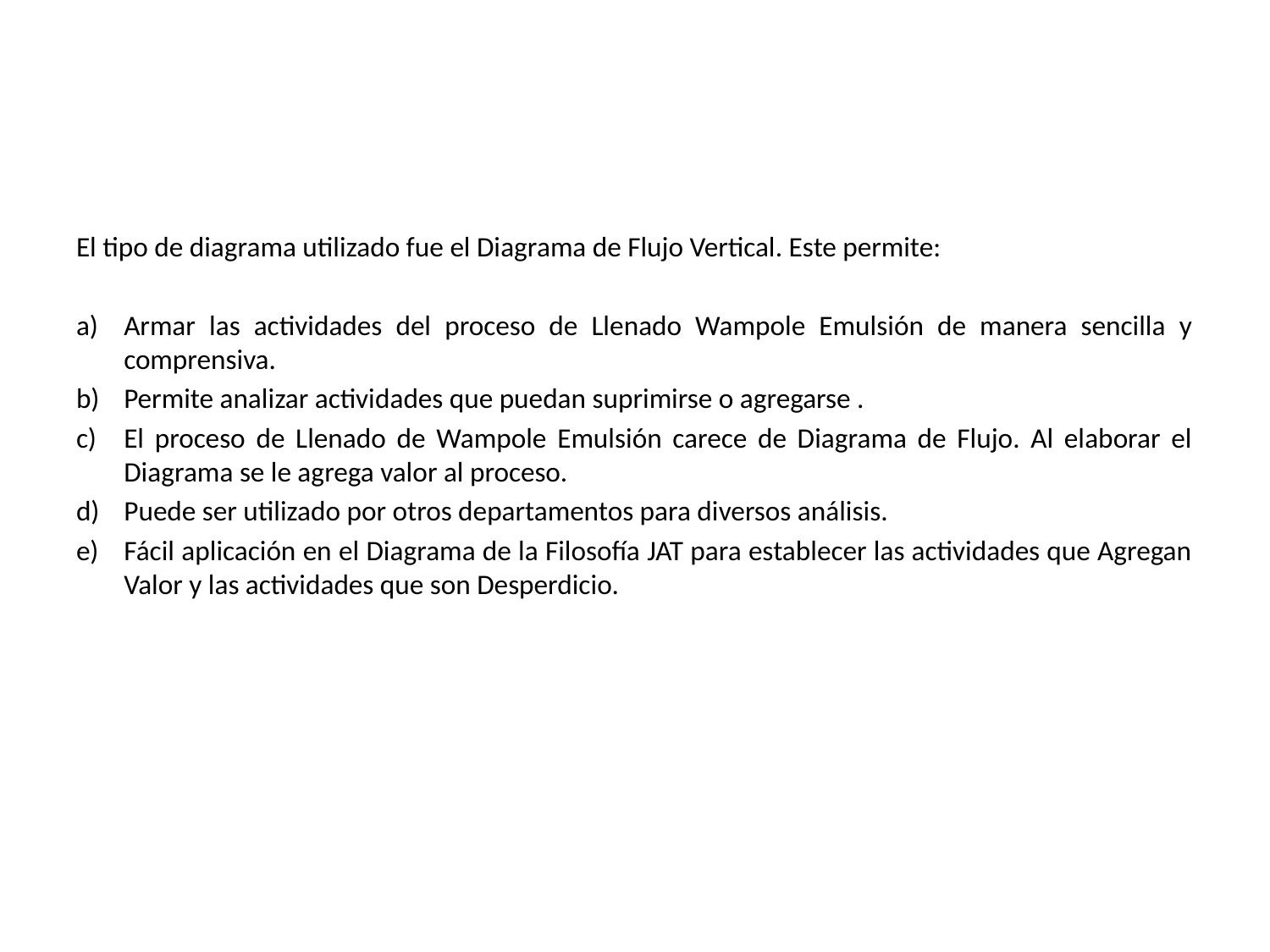

El tipo de diagrama utilizado fue el Diagrama de Flujo Vertical. Este permite:

Armar las actividades del proceso de Llenado Wampole Emulsión de manera sencilla y comprensiva.
Permite analizar actividades que puedan suprimirse o agregarse .
El proceso de Llenado de Wampole Emulsión carece de Diagrama de Flujo. Al elaborar el Diagrama se le agrega valor al proceso.
Puede ser utilizado por otros departamentos para diversos análisis.
Fácil aplicación en el Diagrama de la Filosofía JAT para establecer las actividades que Agregan Valor y las actividades que son Desperdicio.